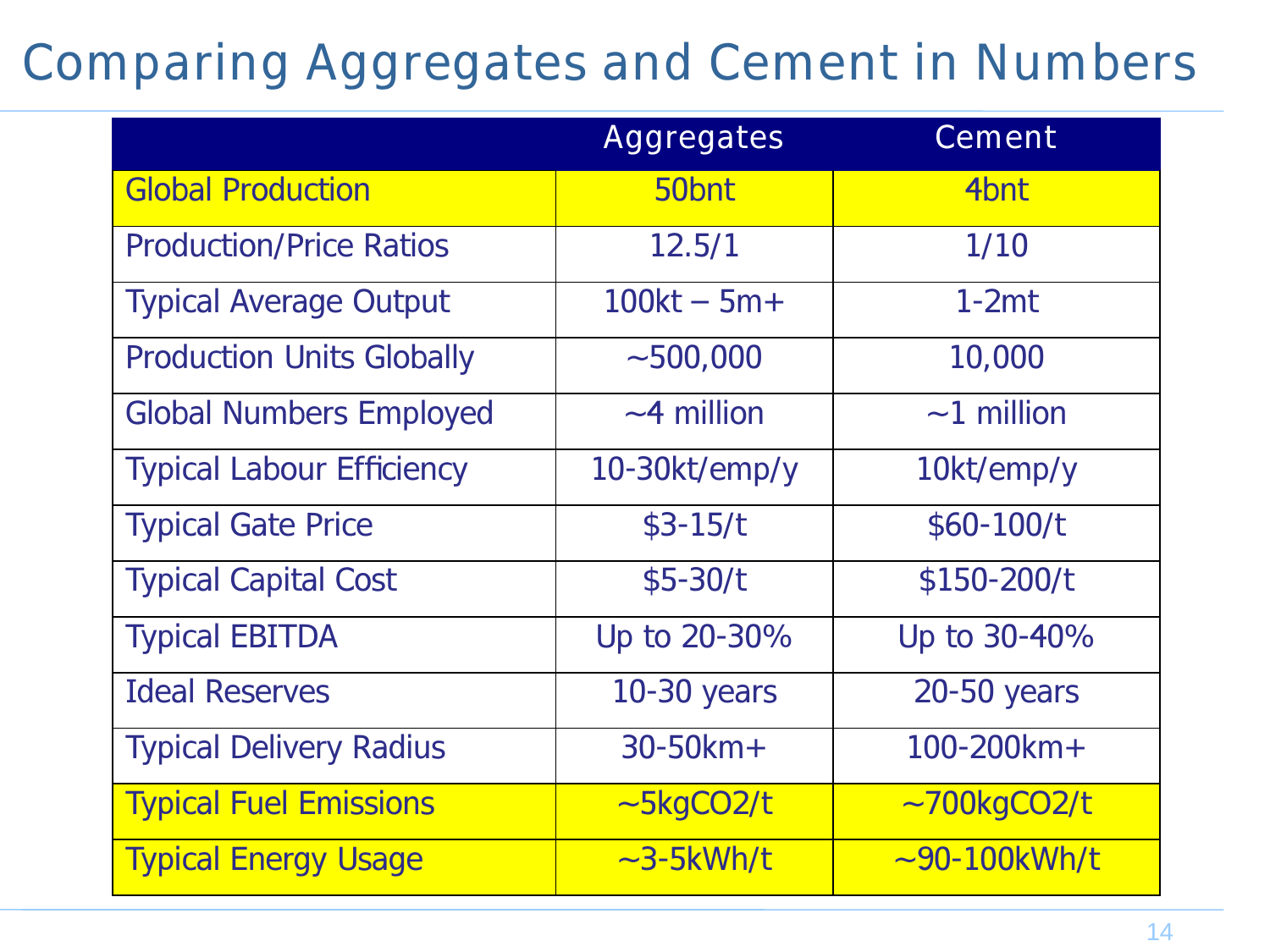

Comparing Aggregates and Cement in Numbers
|  | Aggregates | Cement |
| --- | --- | --- |
| Global Production | 50bnt | 4bnt |
| Production/Price Ratios | 12.5/1 | 1/10 |
| Typical Average Output | 100kt – 5m+ | 1-2mt |
| Production Units Globally | ~500,000 | 10,000 |
| Global Numbers Employed | ~4 million | ~1 million |
| Typical Labour Efficiency | 10-30kt/emp/y | 10kt/emp/y |
| Typical Gate Price | $3-15/t | $60-100/t |
| Typical Capital Cost | $5-30/t | $150-200/t |
| Typical EBITDA | Up to 20-30% | Up to 30-40% |
| Ideal Reserves | 10-30 years | 20-50 years |
| Typical Delivery Radius | 30-50km+ | 100-200km+ |
| Typical Fuel Emissions | ~5kgCO2/t | ~700kgCO2/t |
| Typical Energy Usage | ~3-5kWh/t | ~90-100kWh/t |